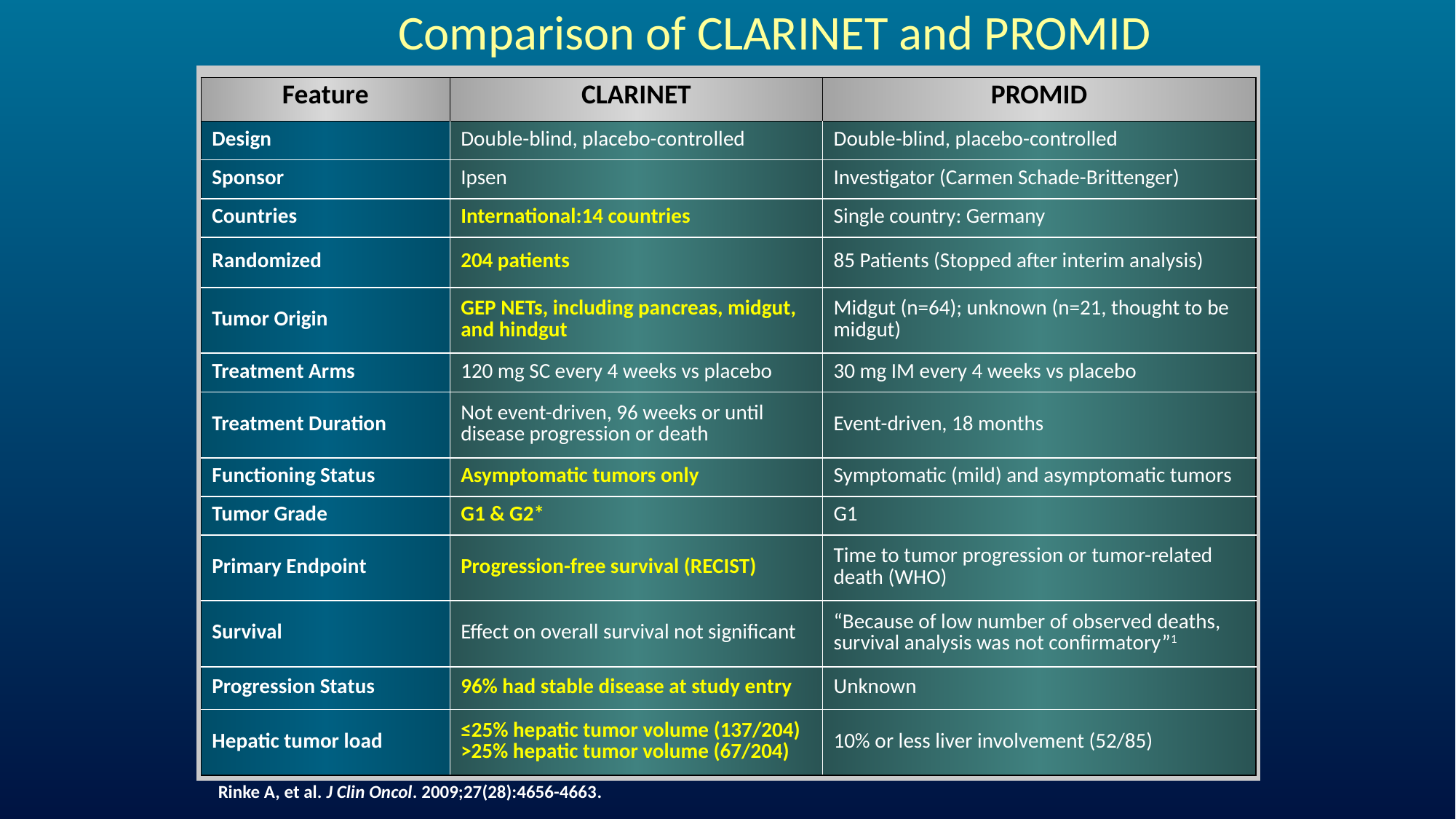

# Comparison of CLARINET and PROMID

| Feature | CLARINET | PROMID |
| --- | --- | --- |
| Design | Double-blind, placebo-controlled | Double-blind, placebo-controlled |
| Sponsor | Ipsen | Investigator (Carmen Schade-Brittenger) |
| Countries | International:14 countries | Single country: Germany |
| Randomized | 204 patients | 85 Patients (Stopped after interim analysis) |
| Tumor Origin | GEP NETs, including pancreas, midgut, and hindgut | Midgut (n=64); unknown (n=21, thought to be midgut) |
| Treatment Arms | 120 mg SC every 4 weeks vs placebo | 30 mg IM every 4 weeks vs placebo |
| Treatment Duration | Not event-driven, 96 weeks or until disease progression or death | Event-driven, 18 months |
| Functioning Status | Asymptomatic tumors only | Symptomatic (mild) and asymptomatic tumors |
| Tumor Grade | G1 & G2\* | G1 |
| Primary Endpoint | Progression-free survival (RECIST) | Time to tumor progression or tumor-related death (WHO) |
| Survival | Effect on overall survival not significant | “Because of low number of observed deaths, survival analysis was not confirmatory”1 |
| Progression Status | 96% had stable disease at study entry | Unknown |
| Hepatic tumor load | ≤25% hepatic tumor volume (137/204) >25% hepatic tumor volume (67/204) | 10% or less liver involvement (52/85) |

 G2 tumors included Ki-67 of 3-10% or ≤2 mitoses per 10 high-power fields.

 Rinke A, et al. J Clin Oncol. 2009;27(28):4656-4663.